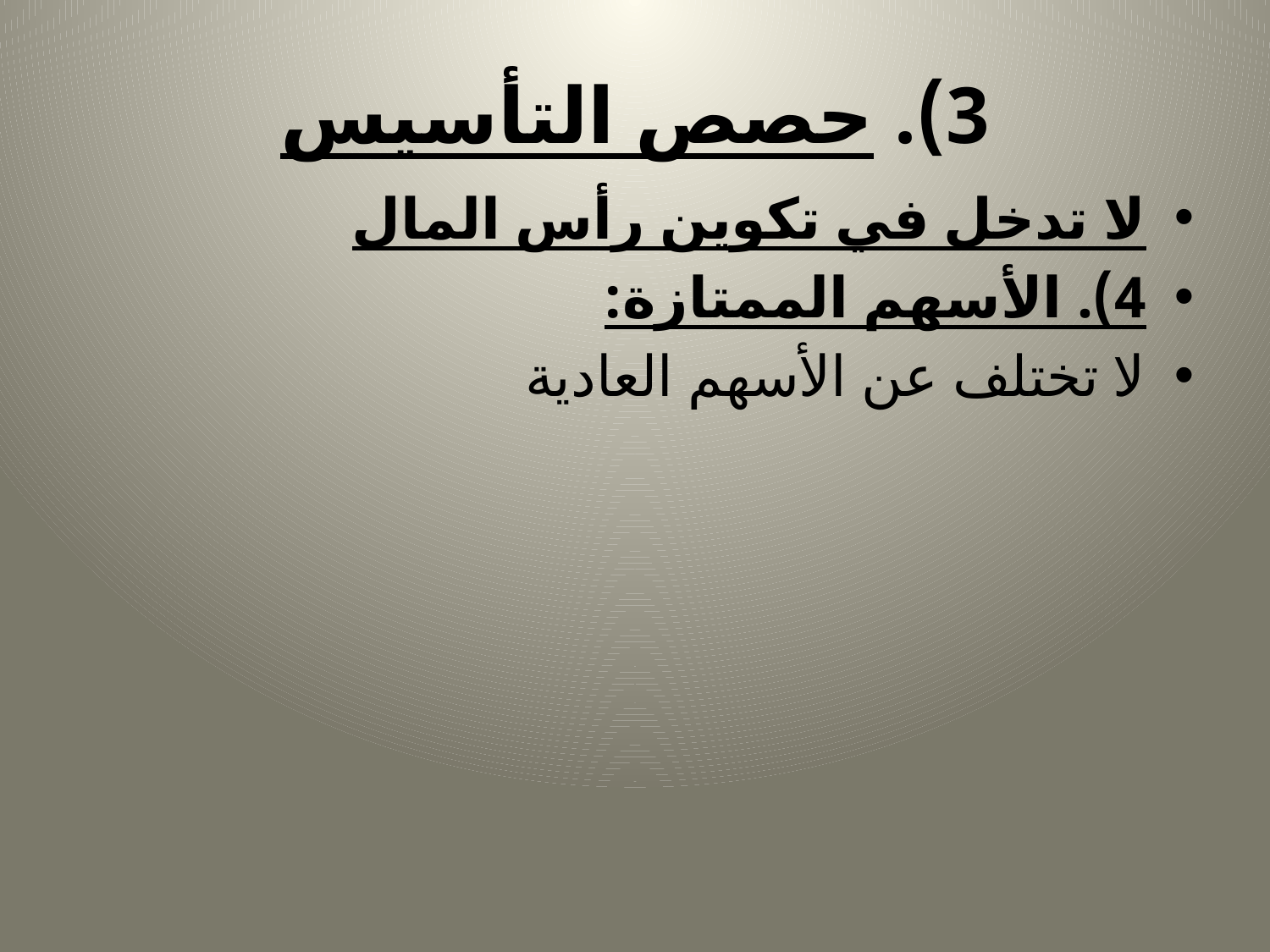

# 3). حصص التأسيس
لا تدخل في تكوين رأس المال
4). الأسهم الممتازة:
لا تختلف عن الأسهم العادية